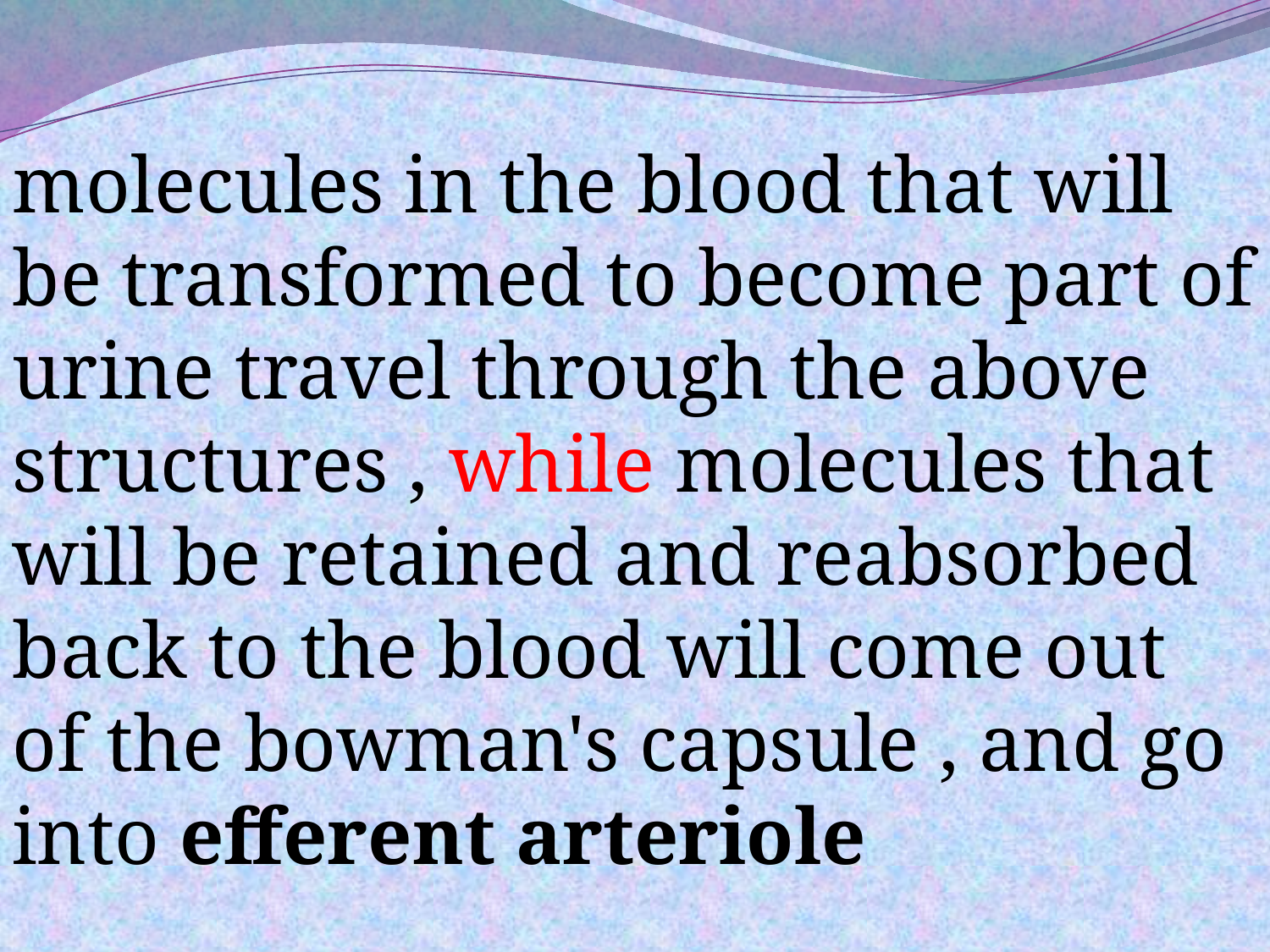

molecules in the blood that will be transformed to become part of urine travel through the above structures , while molecules that will be retained and reabsorbed back to the blood will come out of the bowman's capsule , and go into efferent arteriole